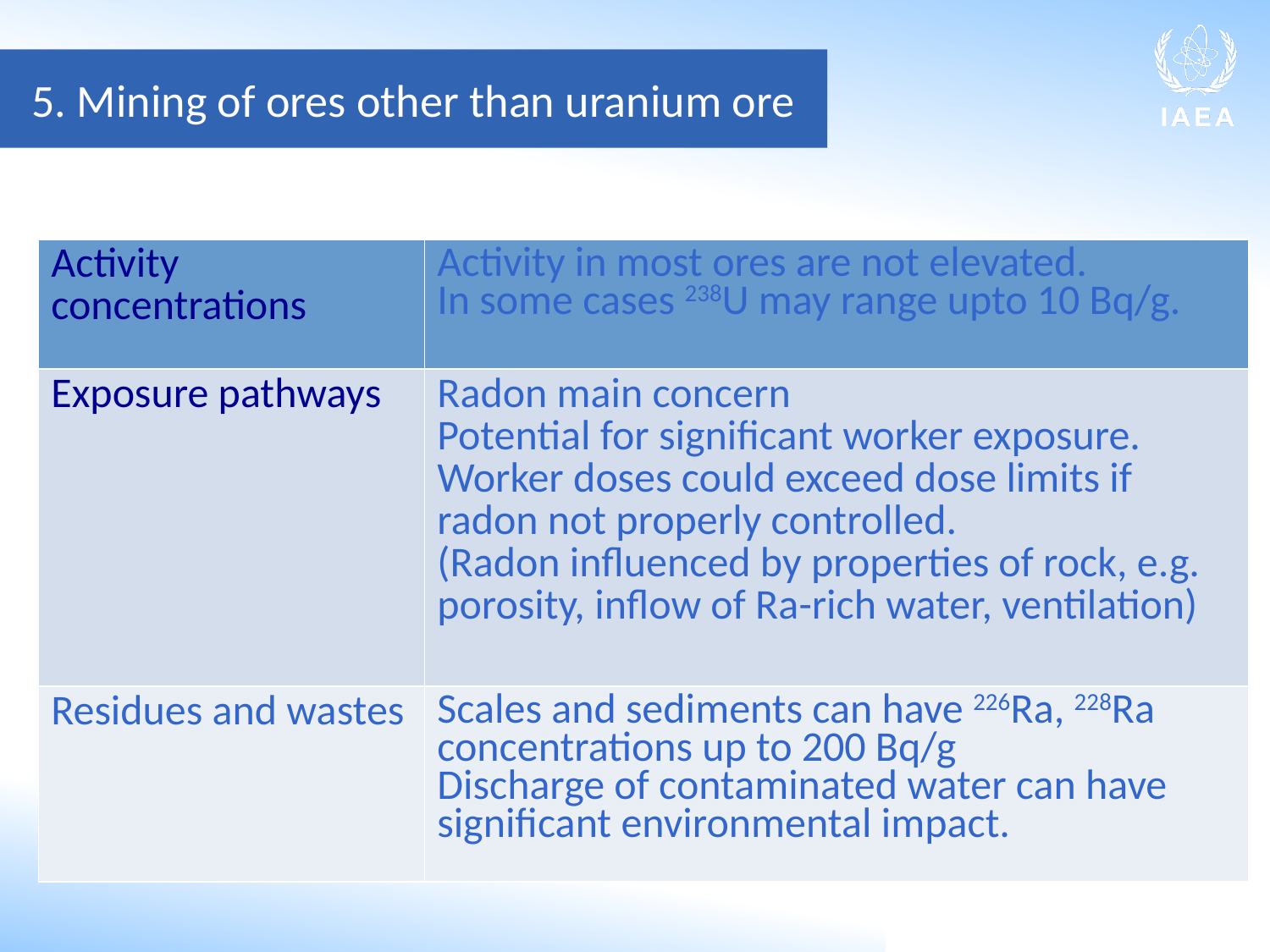

5. Mining of ores other than uranium ore
| Activity concentrations | Activity in most ores are not elevated. In some cases 238U may range upto 10 Bq/g. |
| --- | --- |
| Exposure pathways | Radon main concern Potential for significant worker exposure. Worker doses could exceed dose limits if radon not properly controlled. (Radon influenced by properties of rock, e.g. porosity, inflow of Ra-rich water, ventilation) |
| Residues and wastes | Scales and sediments can have 226Ra, 228Ra concentrations up to 200 Bq/g Discharge of contaminated water can have significant environmental impact. |